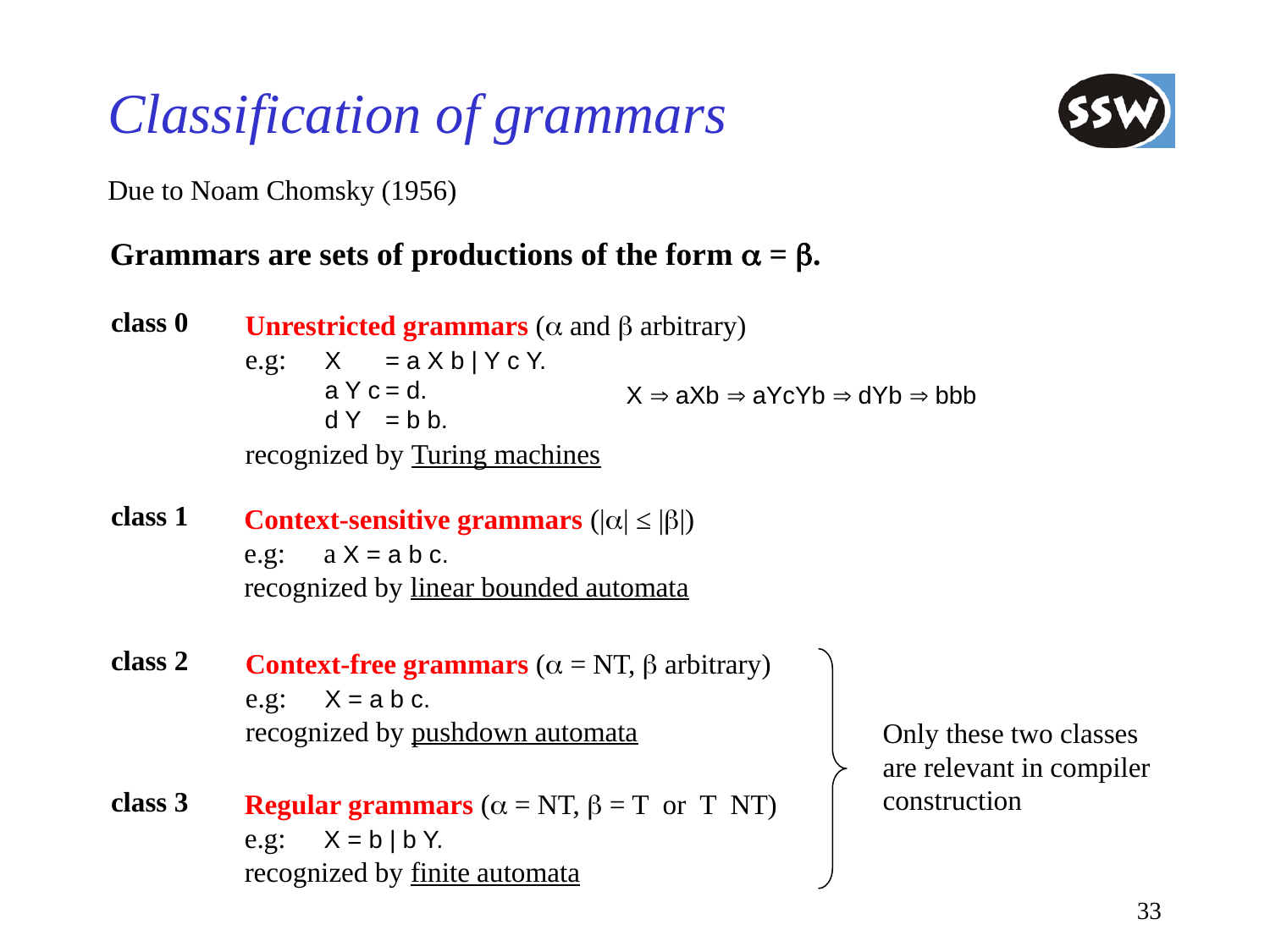

# Classification of grammars
Due to Noam Chomsky (1956)
Grammars are sets of productions of the form α = β.
class 0
Unrestricted grammars (α and β arbitrary)
e.g:	X	= a X b | Y c Y.
	a Y c	= d.
	d Y	= b b.
X ⇒ aXb ⇒ aYcYb ⇒ dYb ⇒ bbb
recognized by Turing machines
class 1
Context-sensitive grammars (|α| ≤ |β|)
e.g:	a X = a b c.
recognized by linear bounded automata
class 2
Context-free grammars (α = NT, β arbitrary)
e.g:	X = a b c.
recognized by pushdown automata

Only these two classes
are relevant in compiler
construction
class 3
Regular grammars (α = NT, β = T  or  T  NT)
e.g:	X = b | b Y.
recognized by finite automata
33